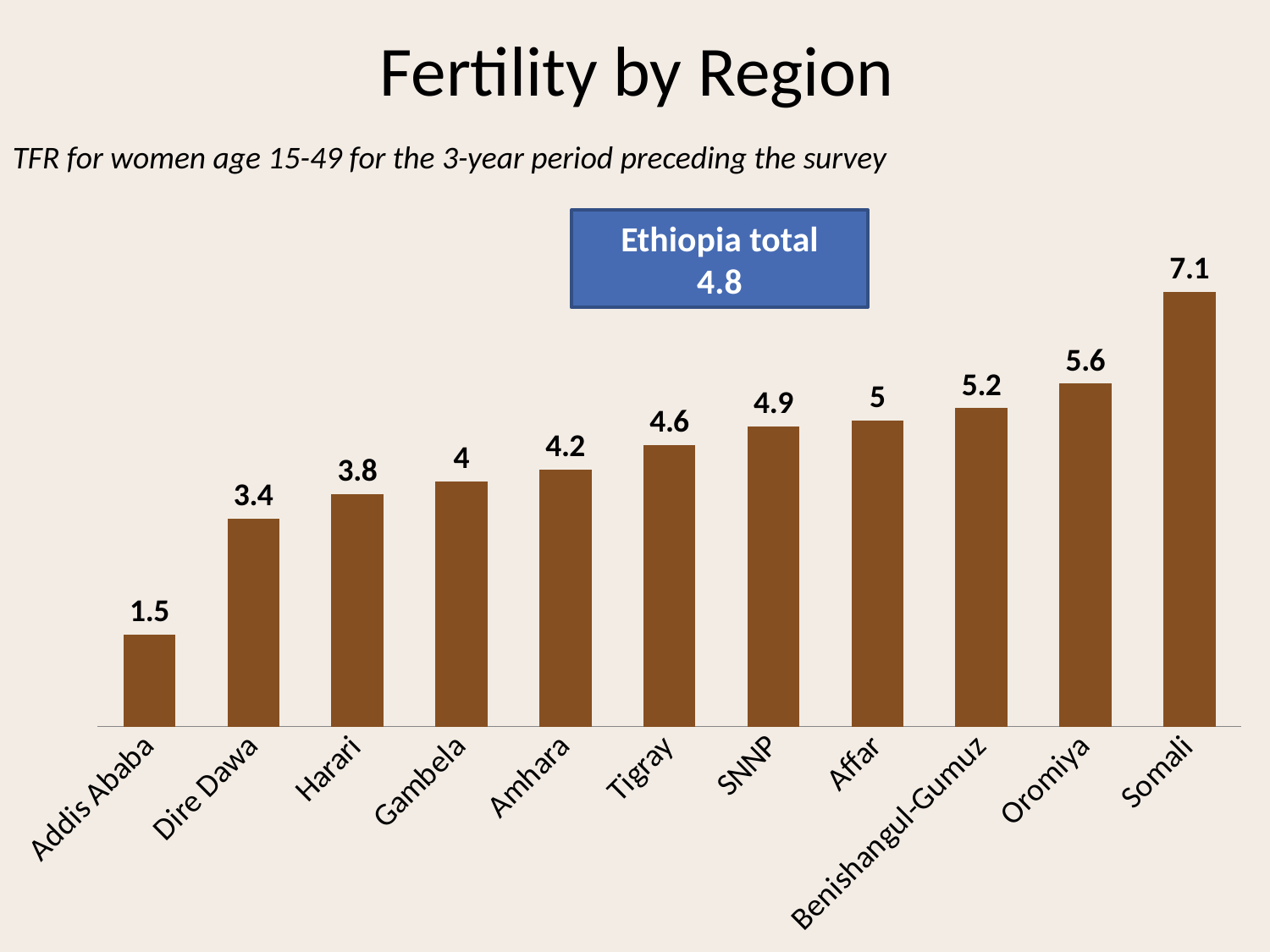

Fertility by Region
TFR for women age 15-49 for the 3-year period preceding the survey
Ethiopia total
4.8

### Chart

| Category | Series 1 |
|---|---|
| Addis Ababa | 1.5 |
| Dire Dawa | 3.4 |
| Harari | 3.8 |
| Gambela | 4.0 |
| Amhara | 4.2 |
| Tigray | 4.6 |
| SNNP | 4.9 |
| Affar | 5.0 |
| Benishangul-Gumuz | 5.2 |
| Oromiya | 5.6 |
| Somali | 7.1 |